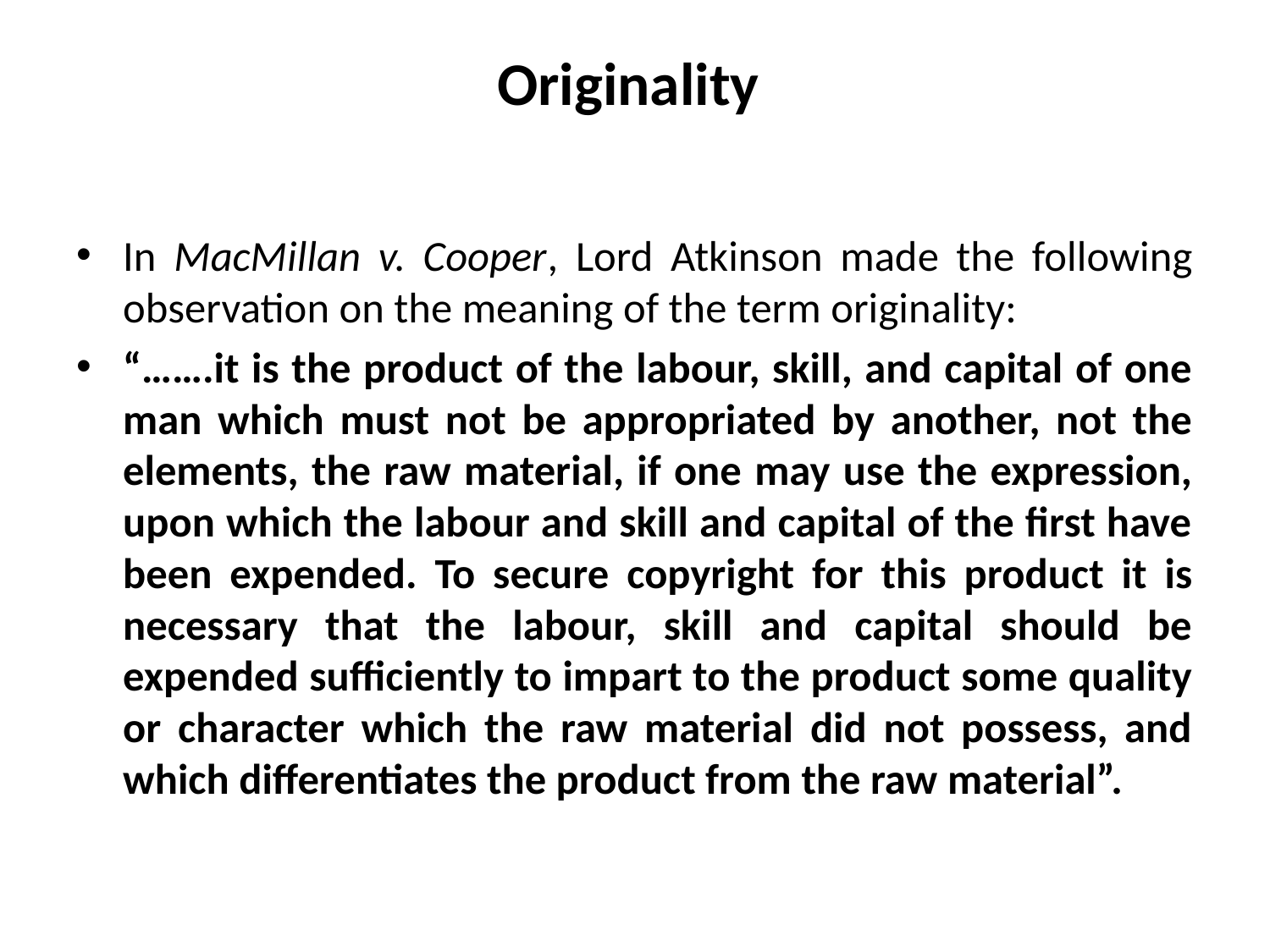

# Originality
In MacMillan v. Cooper, Lord Atkinson made the following observation on the meaning of the term originality:
“…….it is the product of the labour, skill, and capital of one man which must not be appropriated by another, not the elements, the raw material, if one may use the expression, upon which the labour and skill and capital of the first have been expended. To secure copyright for this product it is necessary that the labour, skill and capital should be expended sufficiently to impart to the product some quality or character which the raw material did not possess, and which differentiates the product from the raw material”.